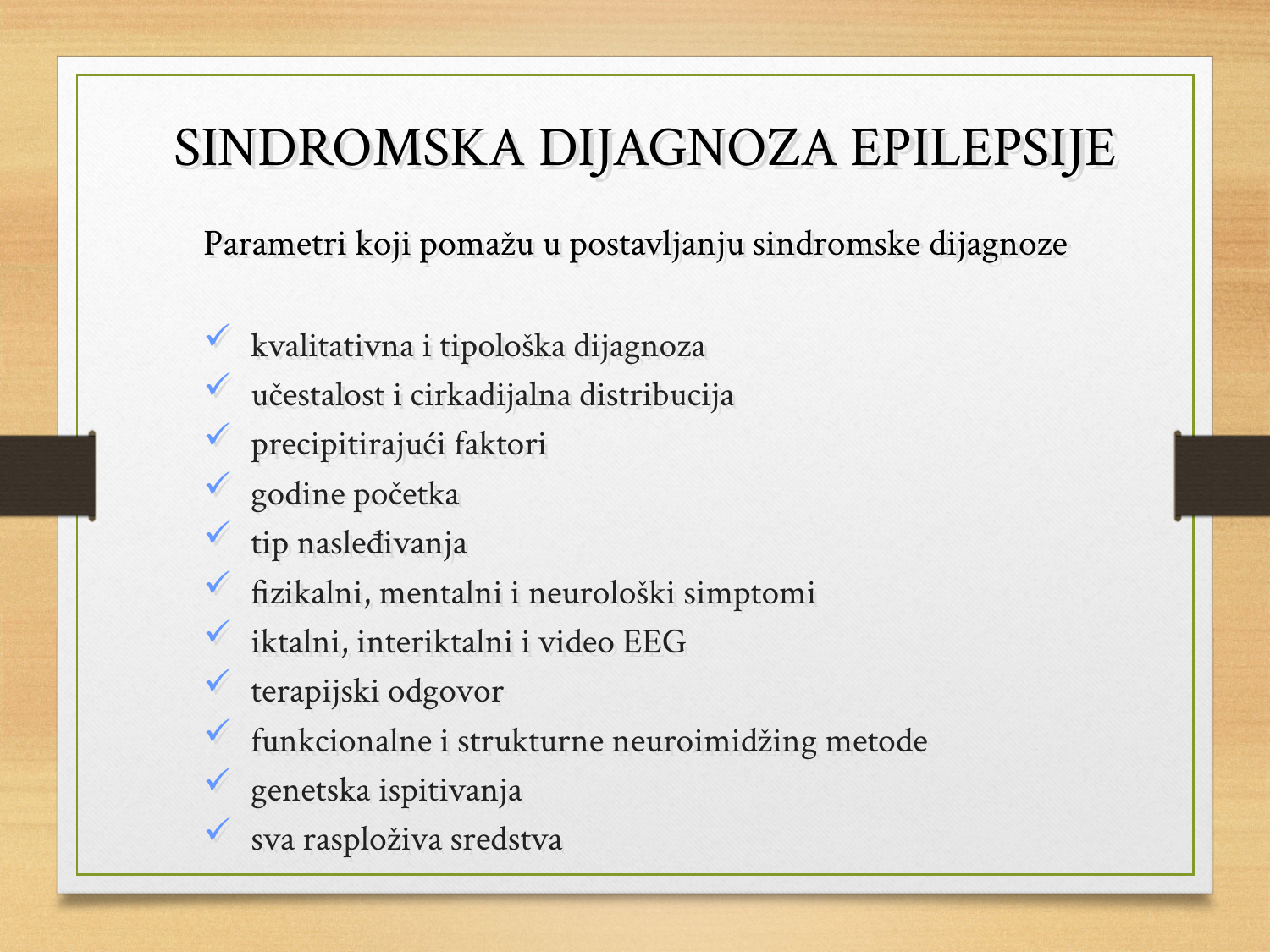

SINDROMSKA DIJAGNOZA EPILEPSIJE
Parametri koji pomažu u postavljanju sindromske dijagnoze

kvalitativna i tipološka dijagnoza
učestalost i cirkadijalna distribucija
precipitirajući faktori
godine početka
tip nasleđivanja
fizikalni, mentalni i neurološki simptomi
iktalni, interiktalni i video EEG
terapijski odgovor
funkcionalne i strukturne neuroimidžing metode
genetska ispitivanja
sva rasploživa sredstva